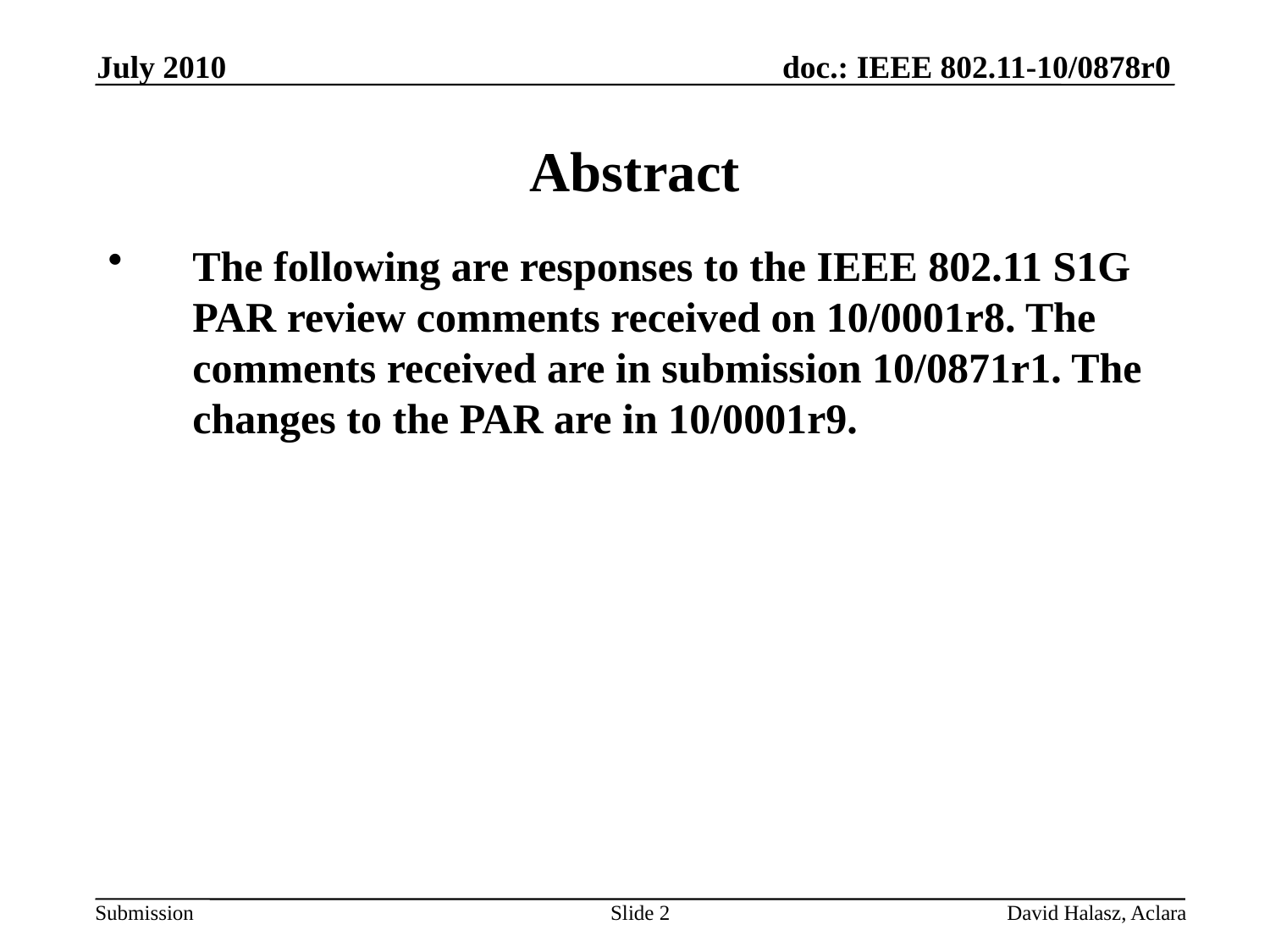

July 2010
# Abstract
The following are responses to the IEEE 802.11 S1G PAR review comments received on 10/0001r8. The comments received are in submission 10/0871r1. The changes to the PAR are in 10/0001r9.

Slide 2
David Halasz, Aclara